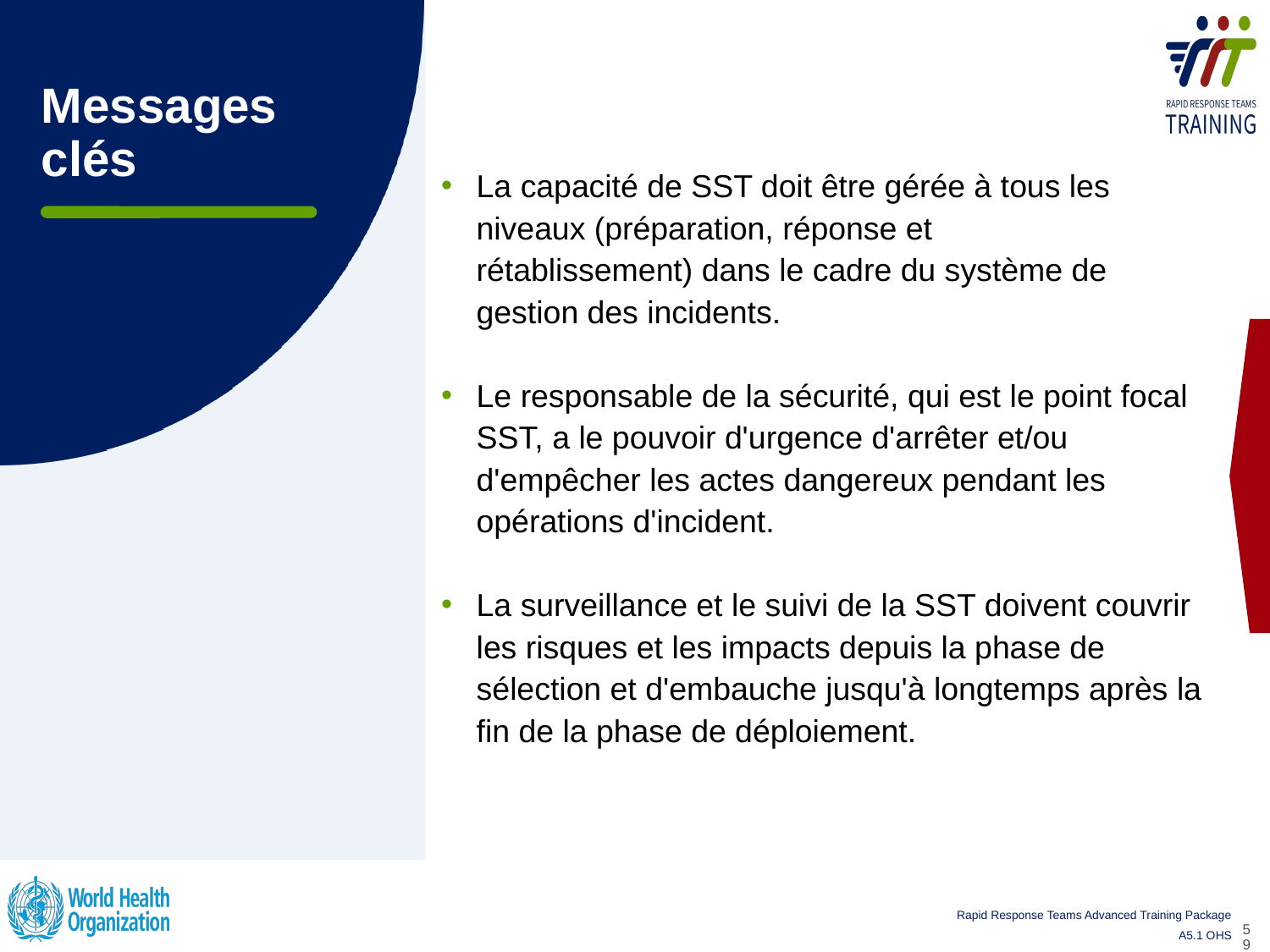

# Messages clés
La capacité de SST doit être gérée à tous les niveaux (préparation, réponse et rétablissement) dans le cadre du système de gestion des incidents.

Le responsable de la sécurité, qui est le point focal SST, a le pouvoir d'urgence d'arrêter et/ou d'empêcher les actes dangereux pendant les opérations d'incident.

La surveillance et le suivi de la SST doivent couvrir les risques et les impacts depuis la phase de sélection et d'embauche jusqu'à longtemps après la fin de la phase de déploiement.
59